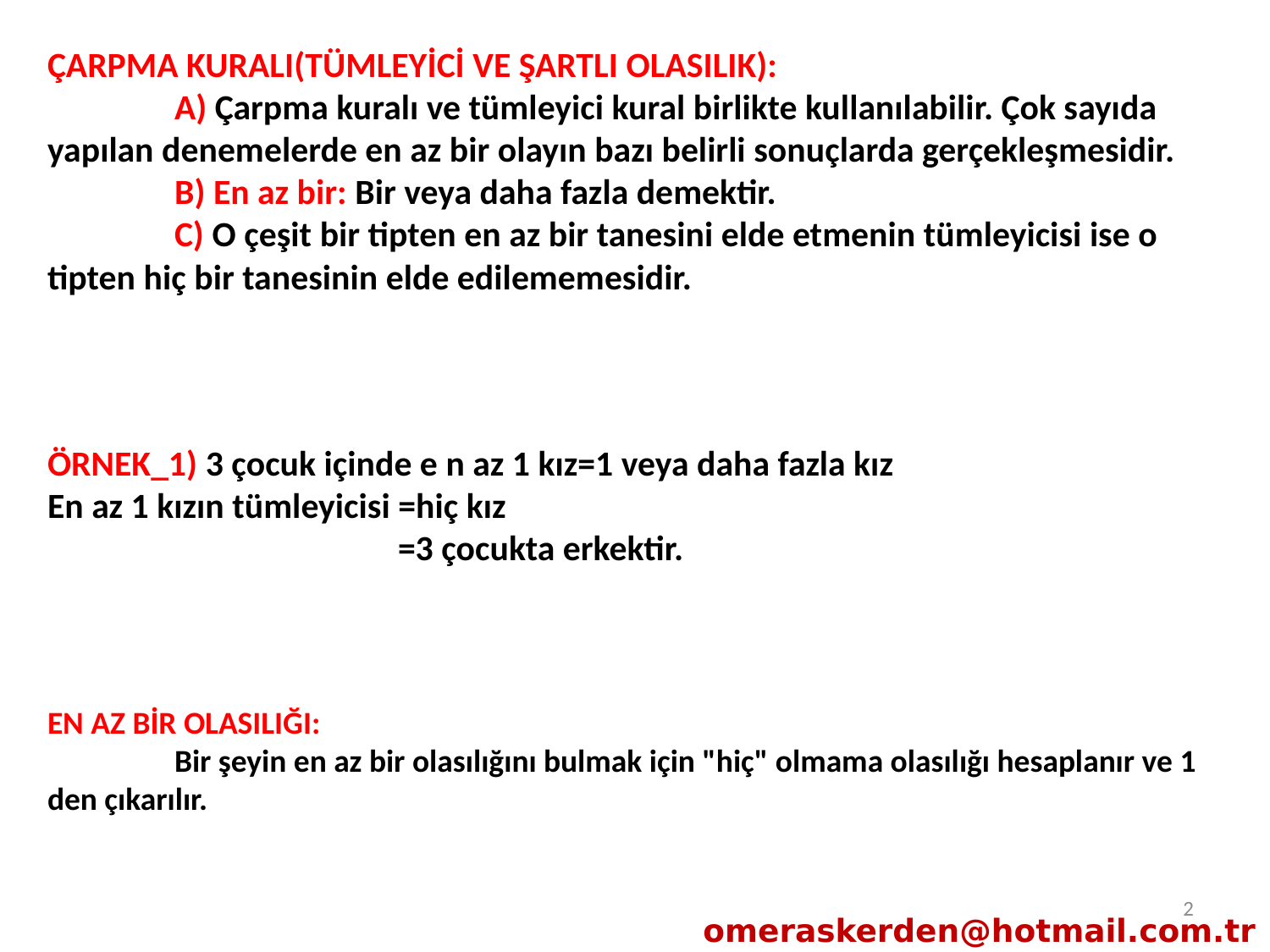

ÇARPMA KURALI(TÜMLEYİCİ VE ŞARTLI OLASILIK):
	A) Çarpma kuralı ve tümleyici kural birlikte kullanılabilir. Çok sayıda yapılan denemelerde en az bir olayın bazı belirli sonuçlarda gerçekleşmesidir.
	B) En az bir: Bir veya daha fazla demektir.
	C) O çeşit bir tipten en az bir tanesini elde etmenin tümleyicisi ise o tipten hiç bir tanesinin elde edilememesidir.
ÖRNEK_1) 3 çocuk içinde e n az 1 kız=1 veya daha fazla kız
En az 1 kızın tümleyicisi =hiç kız
		            =3 çocukta erkektir.
EN AZ BİR OLASILIĞI:
	Bir şeyin en az bir olasılığını bulmak için "hiç" olmama olasılığı hesaplanır ve 1 den çıkarılır.
2
omeraskerden@hotmail.com.tr